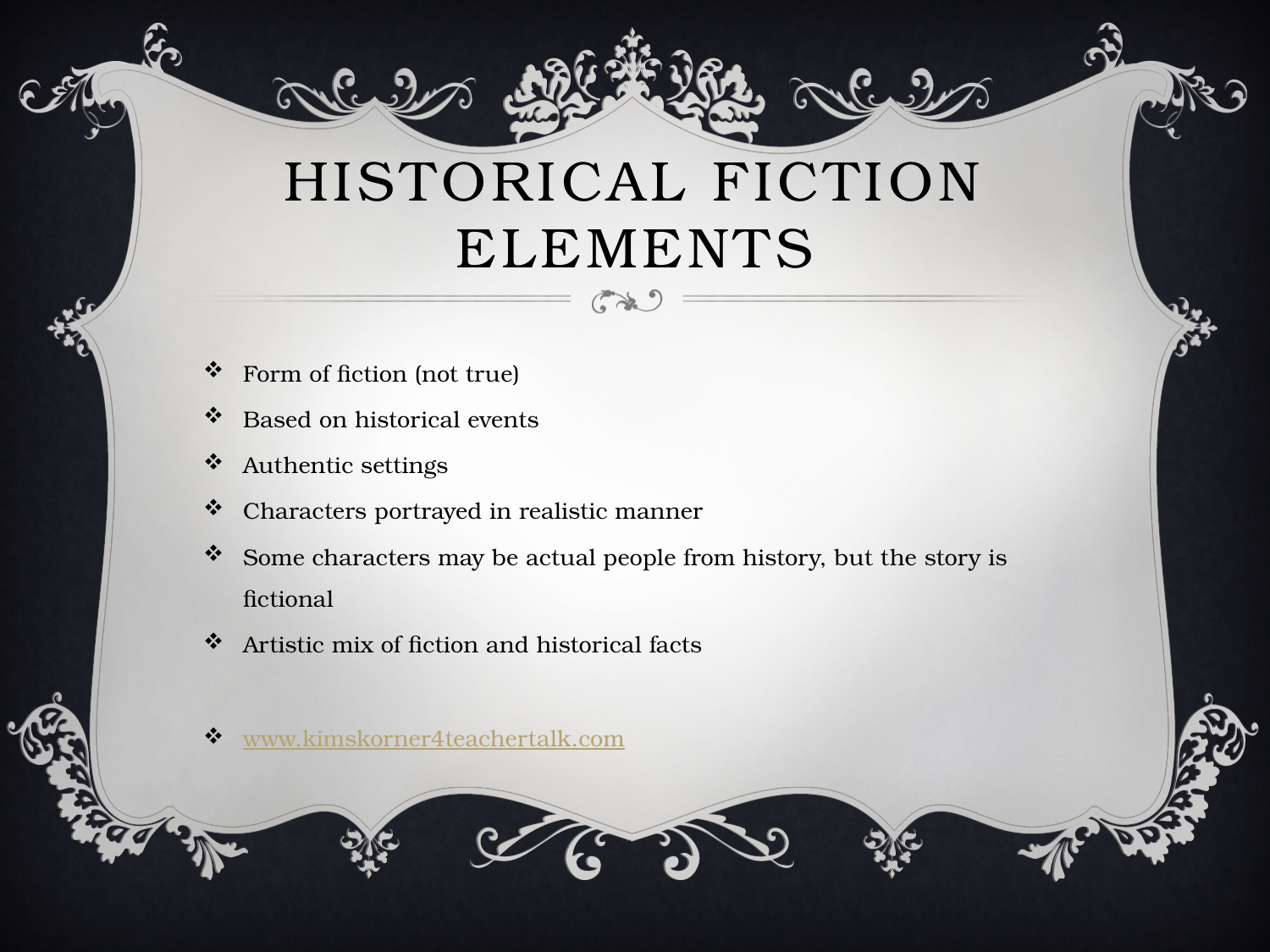

# Historical Fiction Elements
Form of fiction (not true)
Based on historical events
Authentic settings
Characters portrayed in realistic manner
Some characters may be actual people from history, but the story is fictional
Artistic mix of fiction and historical facts

www.kimskorner4teachertalk.com